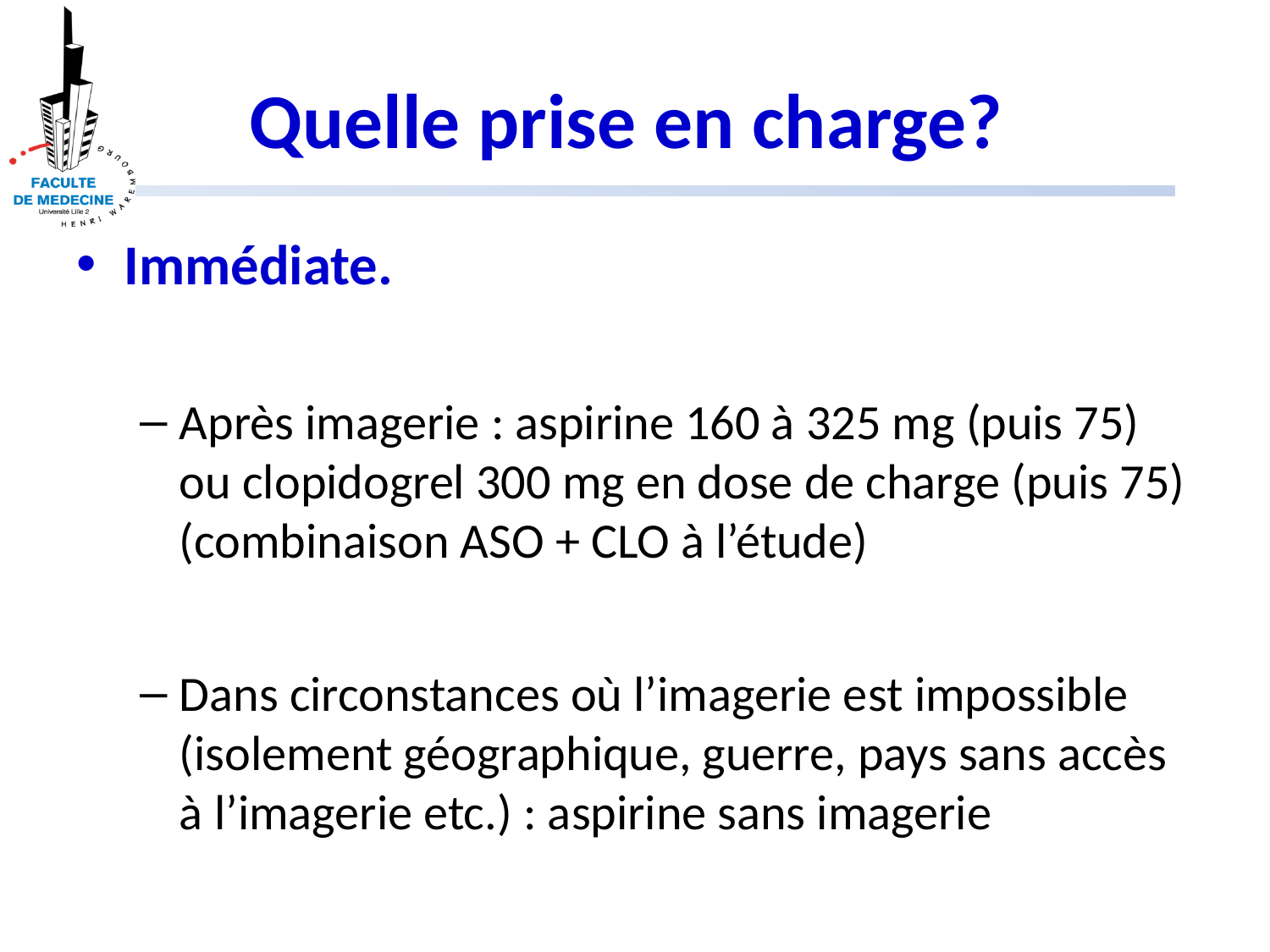

# Quelle prise en charge?
Immédiate.

Après imagerie : aspirine 160 à 325 mg (puis 75) ou clopidogrel 300 mg en dose de charge (puis 75) (combinaison ASO + CLO à l’étude)

Dans circonstances où l’imagerie est impossible (isolement géographique, guerre, pays sans accès à l’imagerie etc.) : aspirine sans imagerie